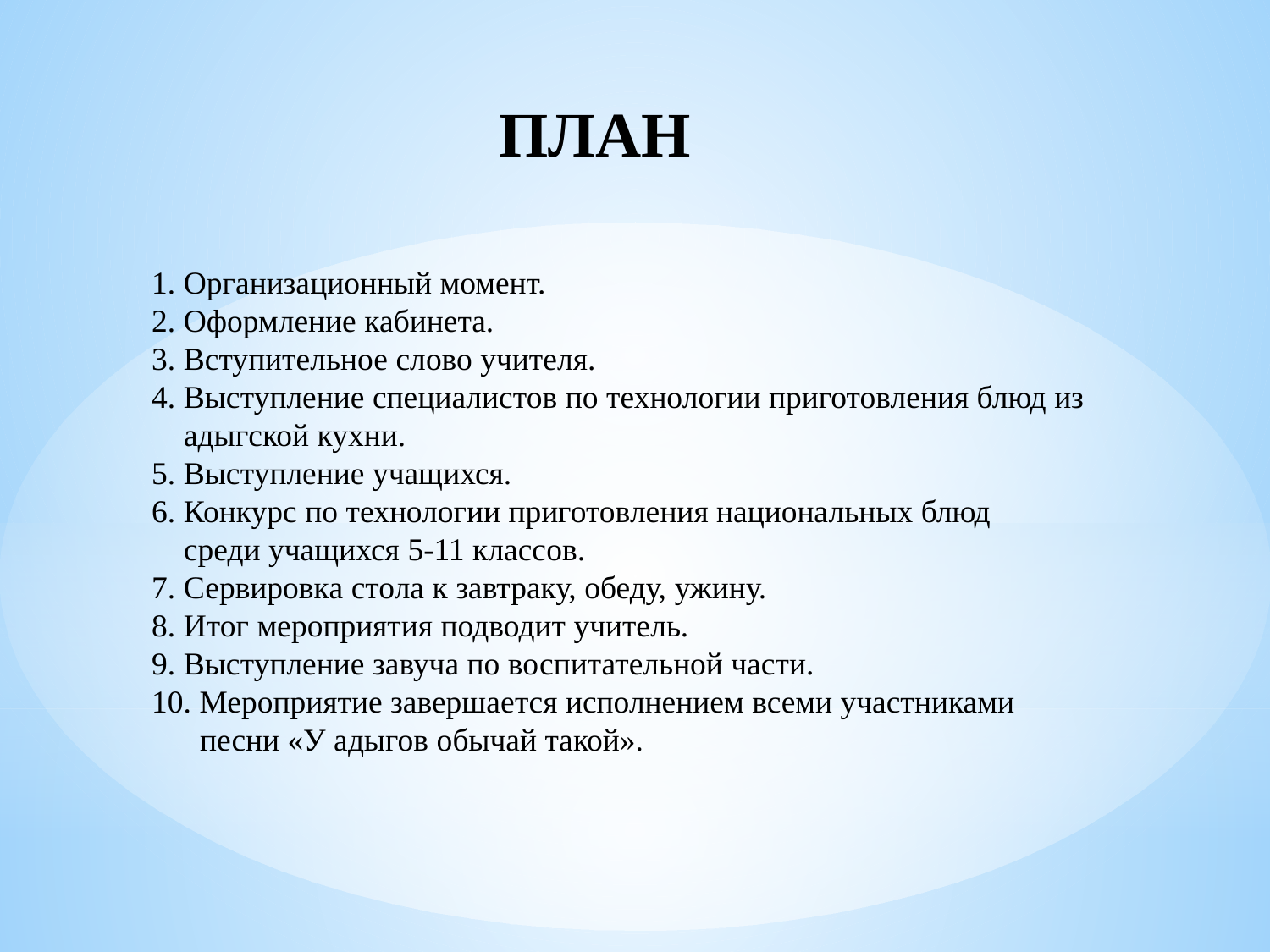

ПЛАН
1. Организационный момент.
2. Оформление кабинета.
3. Вступительное слово учителя.
4. Выступление специалистов по технологии приготовления блюд из
    адыгской кухни.
5. Выступление учащихся.
6. Конкурс по технологии приготовления национальных блюд
    среди учащихся 5-11 классов.
7. Сервировка стола к завтраку, обеду, ужину.
8. Итог мероприятия подводит учитель.
9. Выступление завуча по воспитательной части.
10. Мероприятие завершается исполнением всеми участниками
      песни «У адыгов обычай такой».